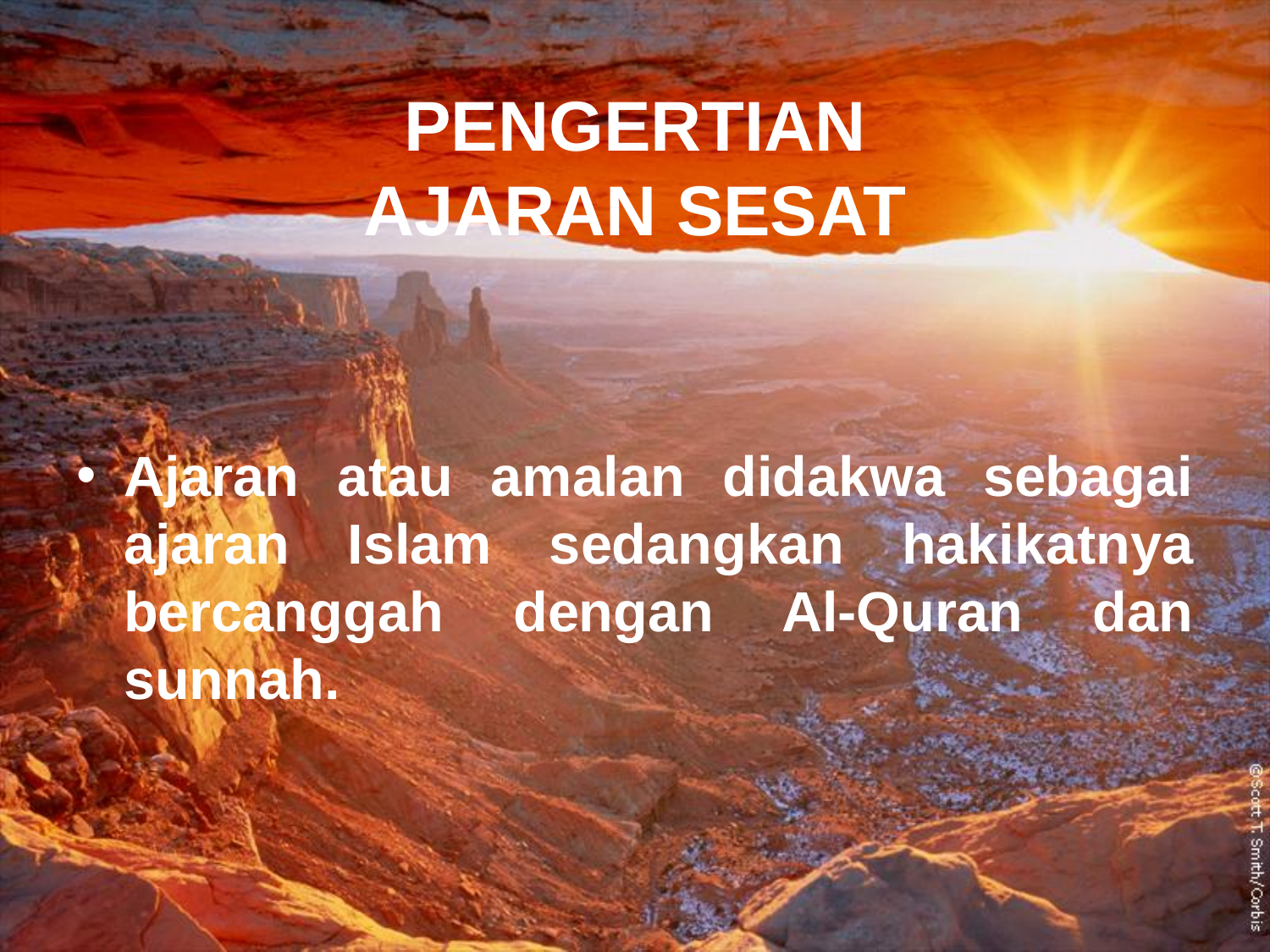

# PENGERTIAN AJARAN SESAT
Ajaran atau amalan didakwa sebagai ajaran Islam sedangkan hakikatnya bercanggah dengan Al-Quran dan sunnah.